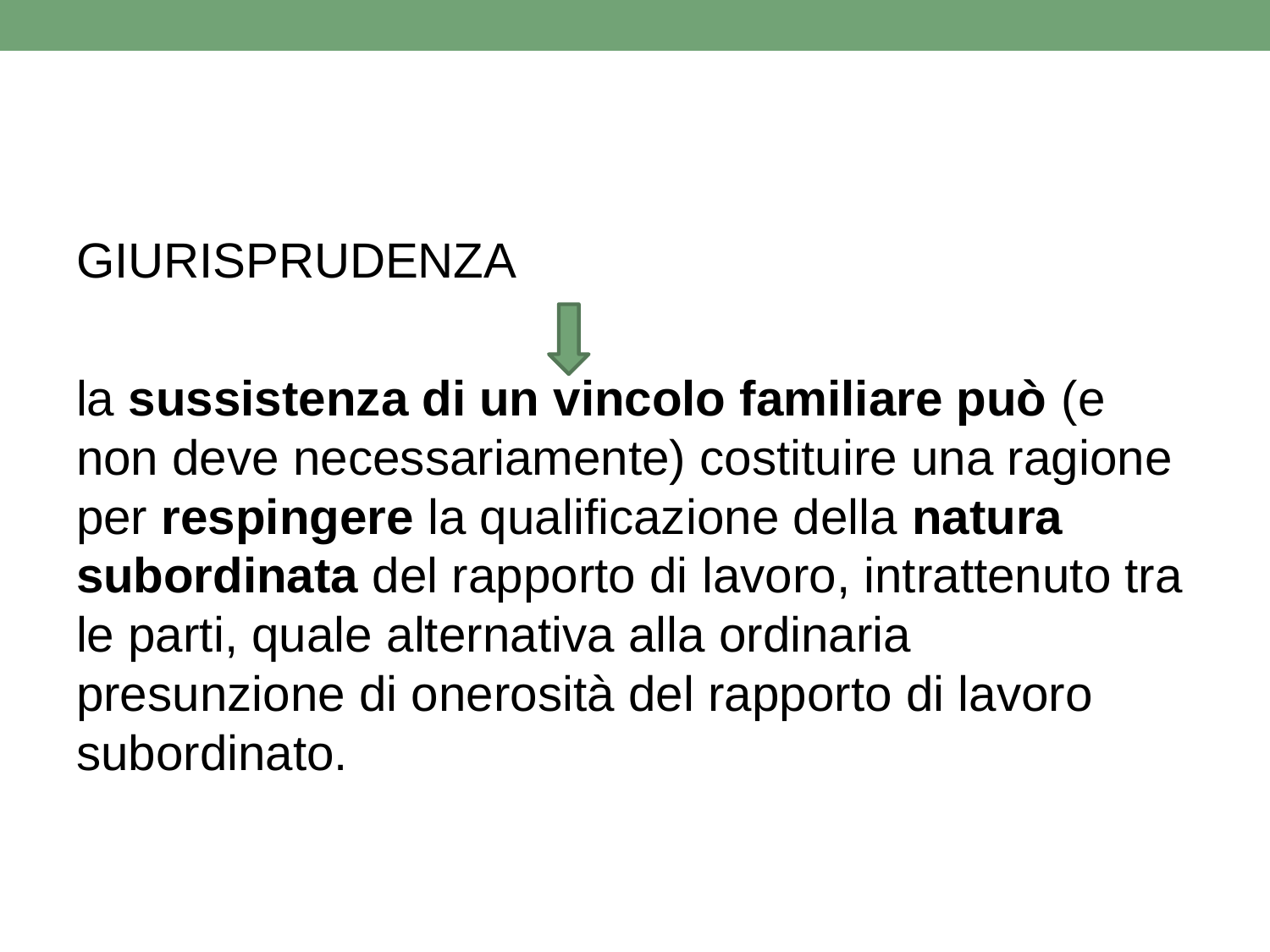

GIURISPRUDENZA

la sussistenza di un vincolo familiare può (e non deve necessariamente) costituire una ragione per respingere la qualificazione della natura subordinata del rapporto di lavoro, intrattenuto tra le parti, quale alternativa alla ordinaria presunzione di onerosità del rapporto di lavoro subordinato.